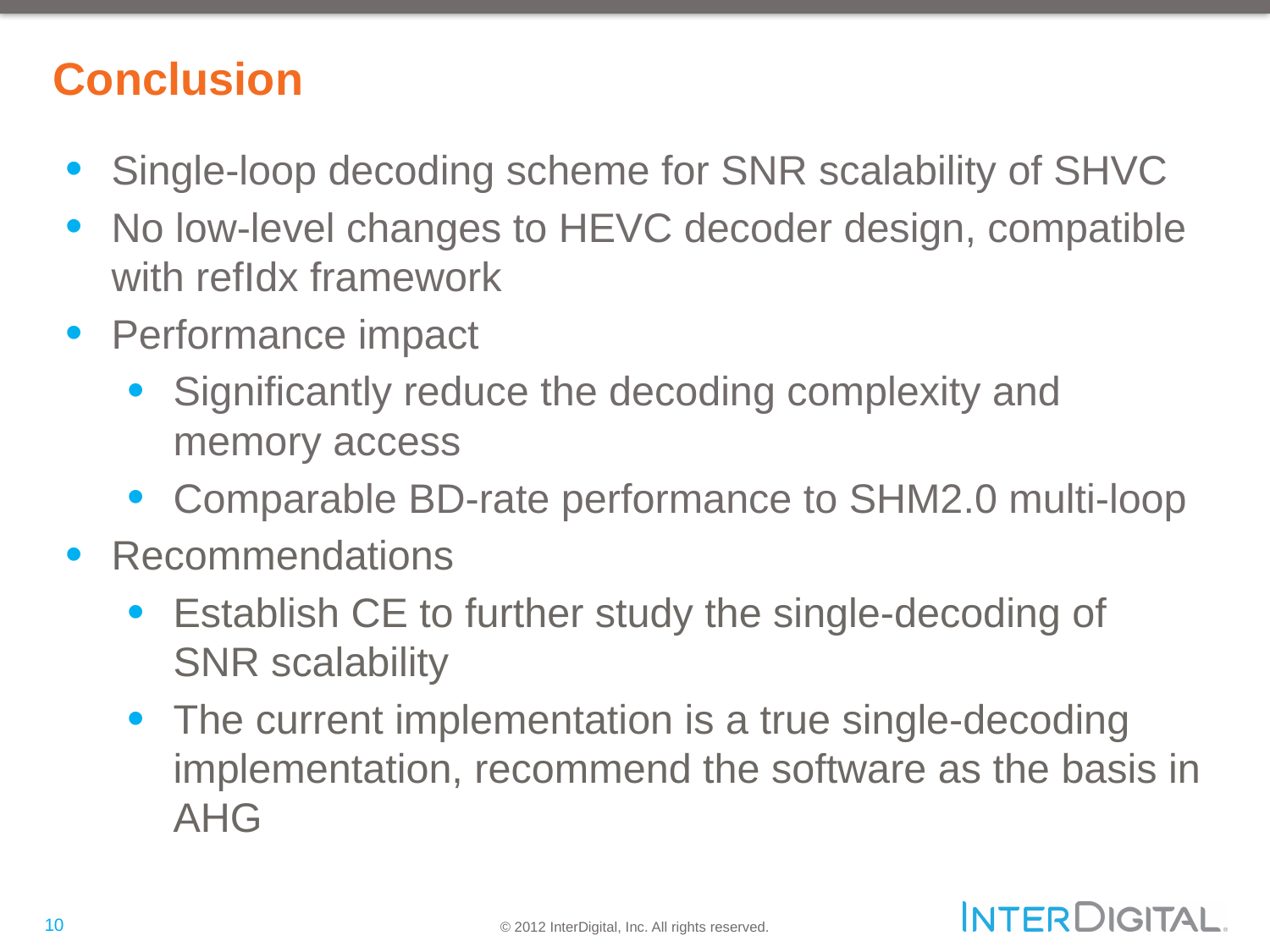

# Conclusion
Single-loop decoding scheme for SNR scalability of SHVC
No low-level changes to HEVC decoder design, compatible with refIdx framework
Performance impact
Significantly reduce the decoding complexity and memory access
Comparable BD-rate performance to SHM2.0 multi-loop
Recommendations
Establish CE to further study the single-decoding of SNR scalability
The current implementation is a true single-decoding implementation, recommend the software as the basis in AHG